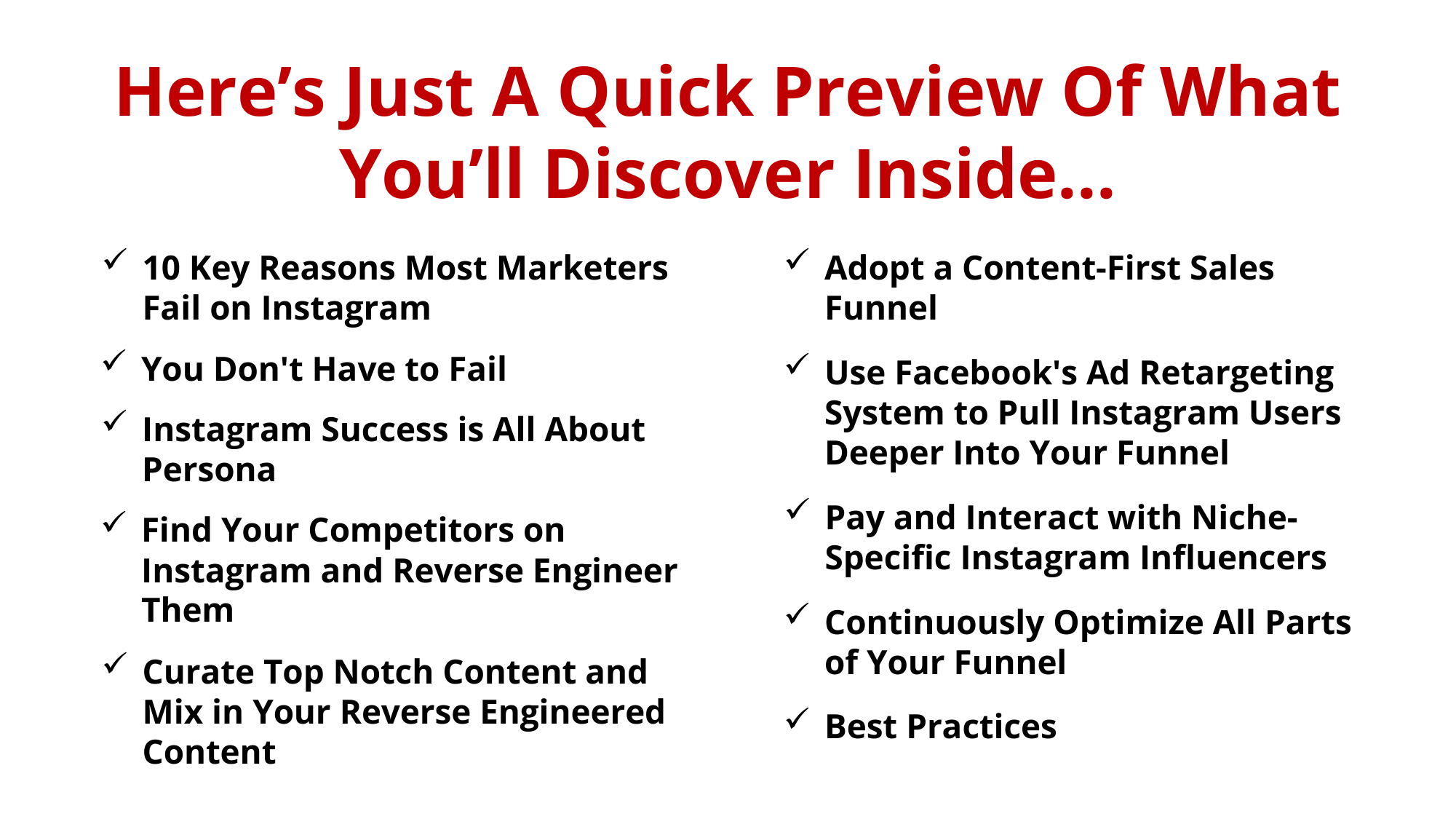

Here’s Just A Quick Preview Of What You’ll Discover Inside...
10 Key Reasons Most Marketers Fail on Instagram
Adopt a Content-First Sales Funnel
You Don't Have to Fail
Use Facebook's Ad Retargeting System to Pull Instagram Users Deeper Into Your Funnel
Instagram Success is All About Persona
Pay and Interact with Niche-Specific Instagram Influencers
Find Your Competitors on Instagram and Reverse Engineer Them
Continuously Optimize All Parts of Your Funnel
Curate Top Notch Content and Mix in Your Reverse Engineered Content
Best Practices